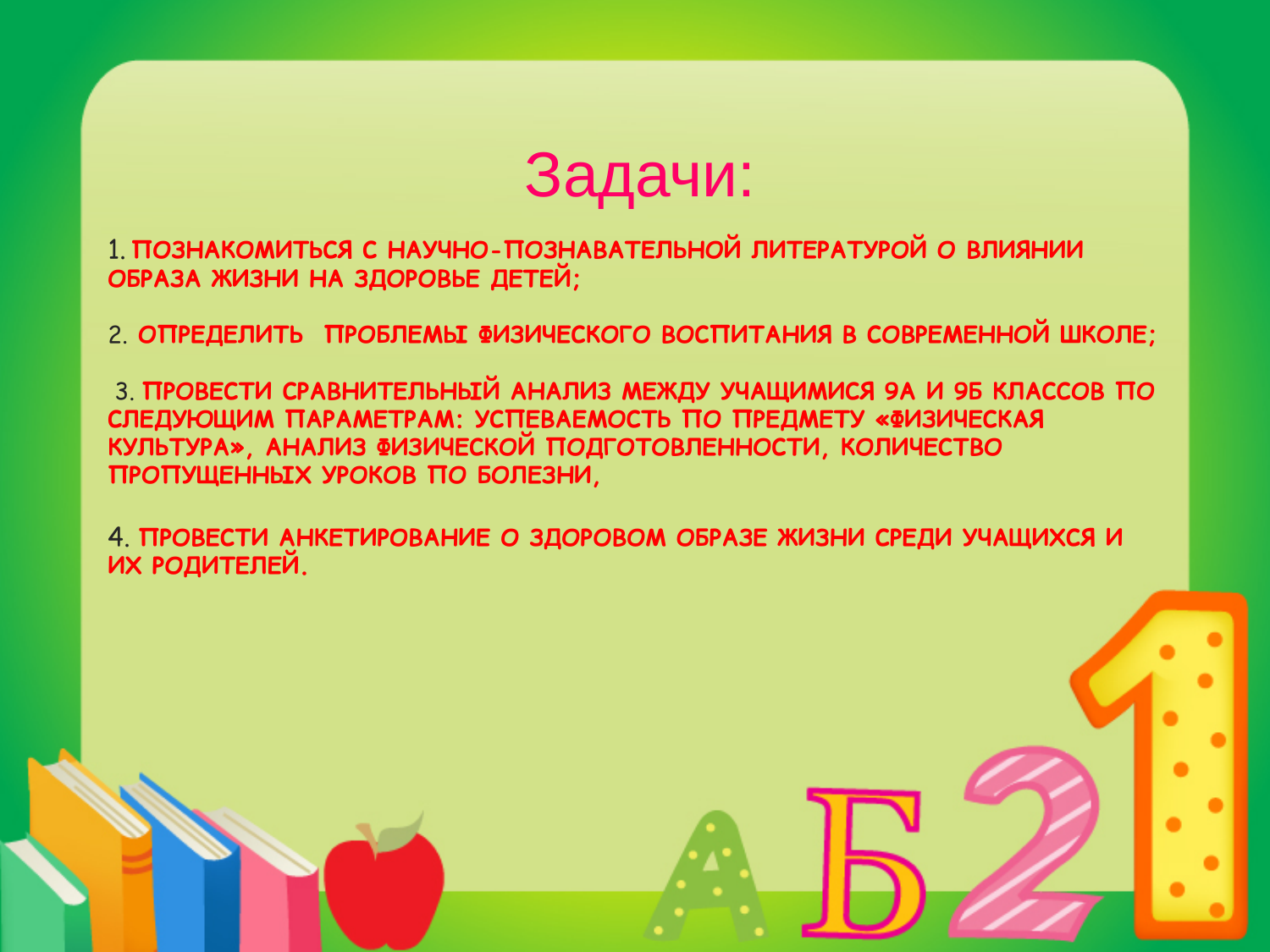

Задачи:
# 1. познакомиться с научно-познавательной литературой о влиянии образа жизни на здоровье детей; 2. определить  проблемы физического воспитания в современной школе; 3. провести сравнительный анализ между учащимися 9а и 9б классов по следующим параметрам: успеваемость по предмету «Физическая культура», анализ физической подготовленности, количество пропущенных уроков по болезни, 4. провести анкетирование о здоровом образе жизни среди учащихся и их родителей.